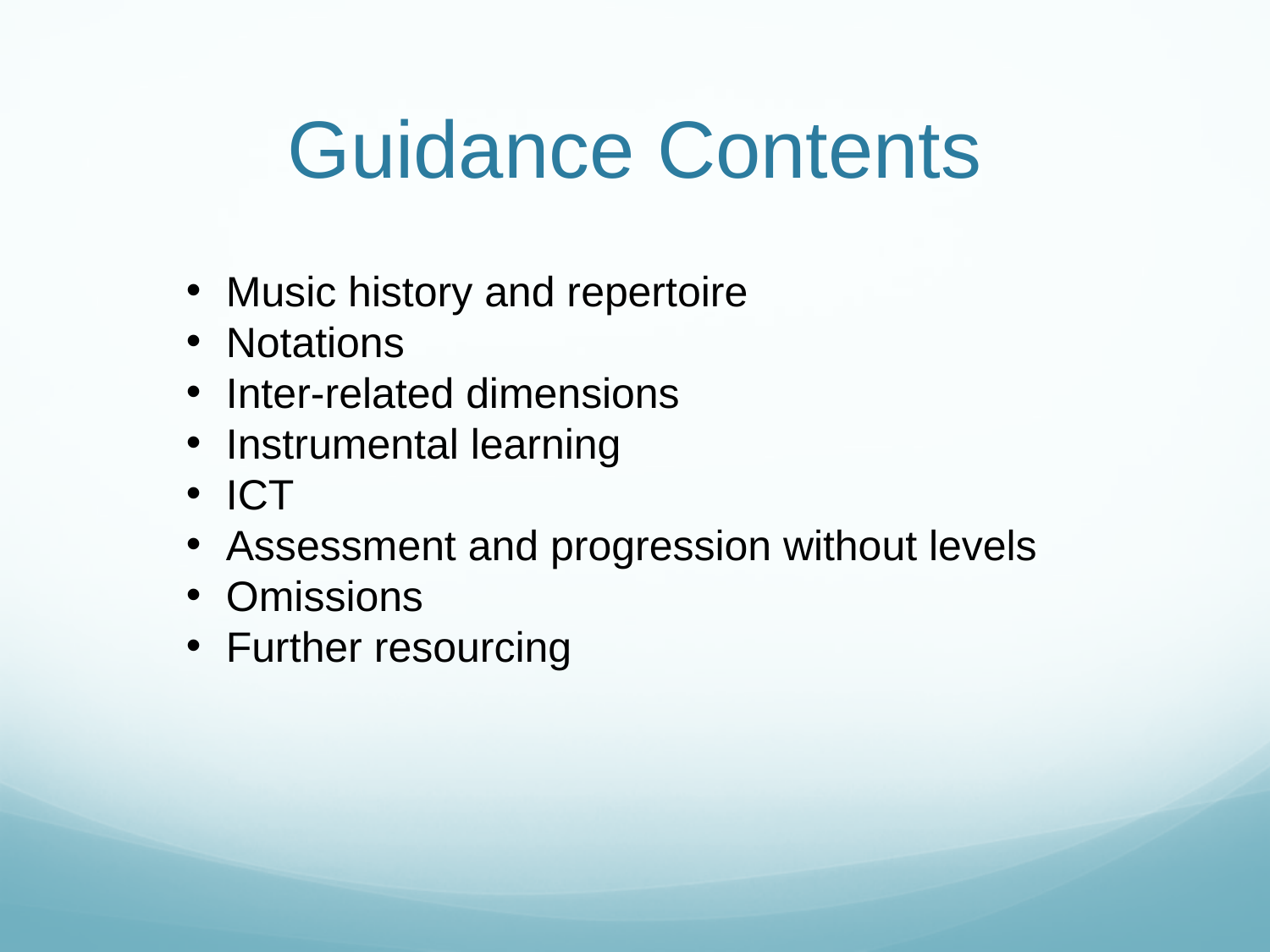

# Guidance Contents
Music history and repertoire
Notations
Inter-related dimensions
Instrumental learning
ICT
Assessment and progression without levels
Omissions
Further resourcing